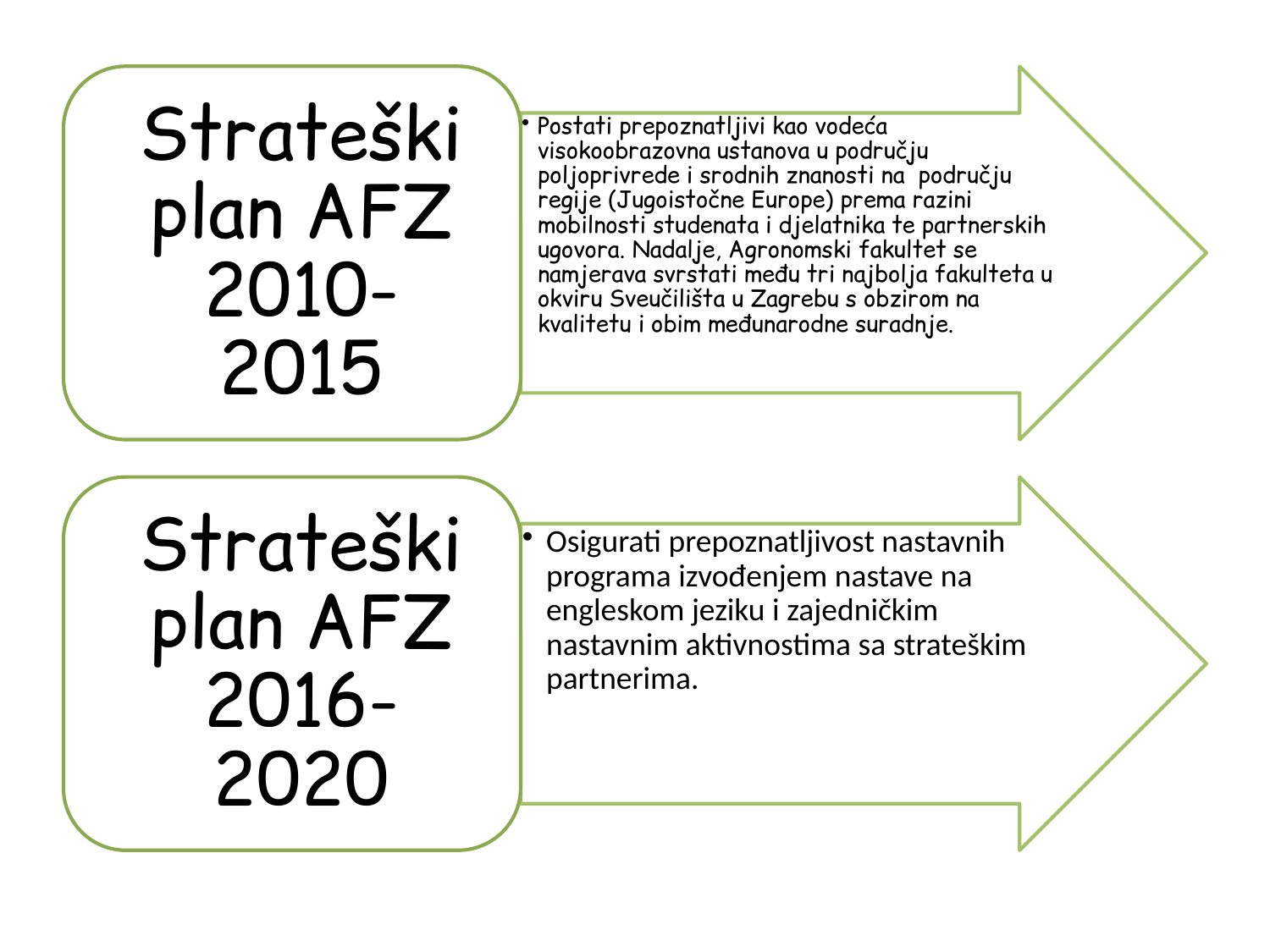

Postati prepoznatljivi kao vodeća visokoobrazovna ustanova u području poljoprivrede i srodnih znanosti na  području regije (Jugoistočne Europe) prema razini mobilnosti studenata i djelatnika te partnerskih ugovora. Nadalje, Agronomski fakultet se namjerava svrstati među tri najbolja fakulteta u okviru Sveučilišta u Zagrebu s obzirom na kvalitetu i obim međunarodne suradnje.
Strateški plan AFZ 2010-2015
Osigurati prepoznatljivost nastavnih programa izvođenjem nastave na engleskom jeziku i zajedničkim nastavnim aktivnostima sa strateškim partnerima.
Strateški plan AFZ 2016-2020